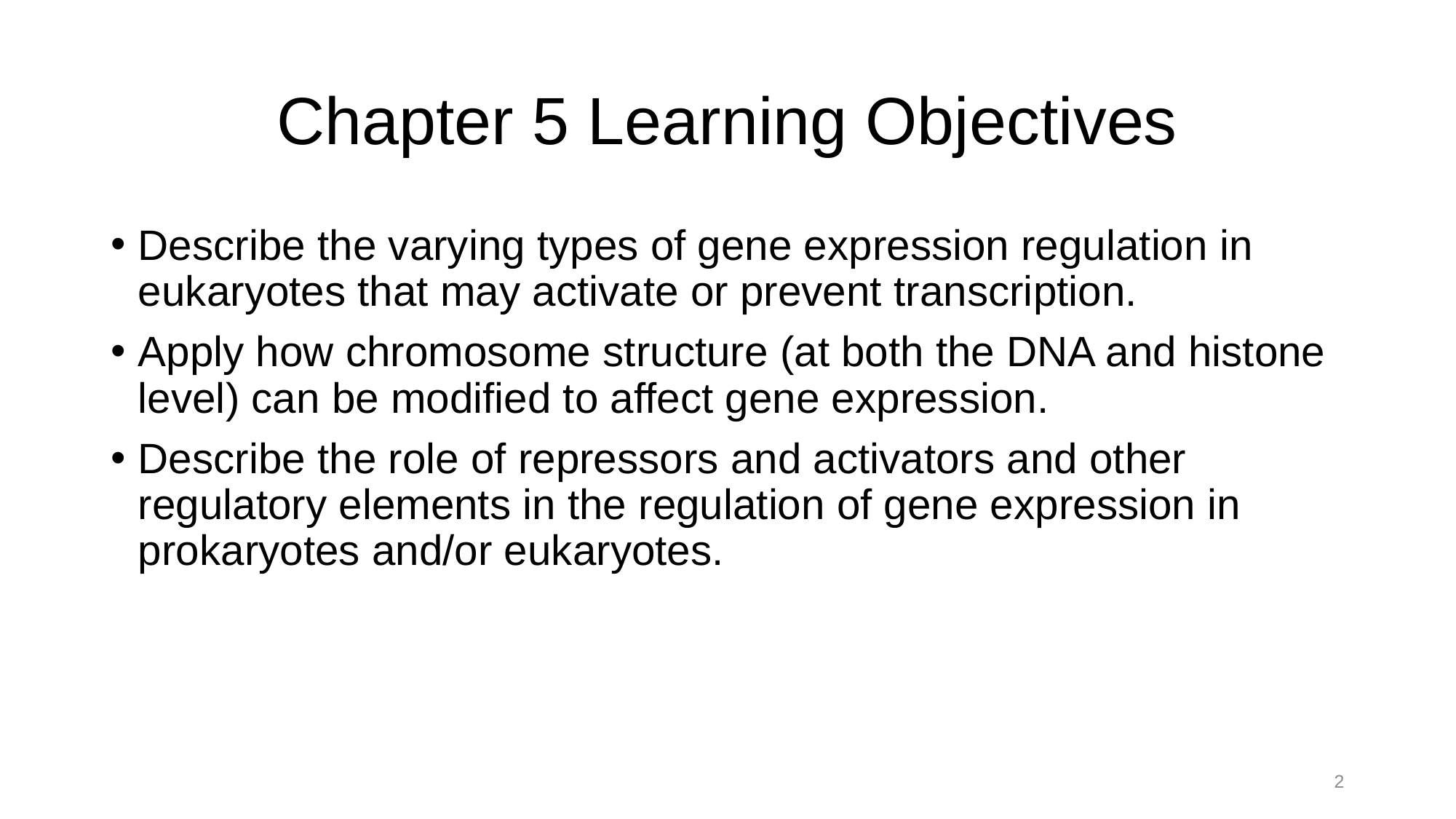

# Chapter 5 Learning Objectives
Describe the varying types of gene expression regulation in eukaryotes that may activate or prevent transcription.
Apply how chromosome structure (at both the DNA and histone level) can be modified to affect gene expression.
Describe the role of repressors and activators and other regulatory elements in the regulation of gene expression in prokaryotes and/or eukaryotes.
2